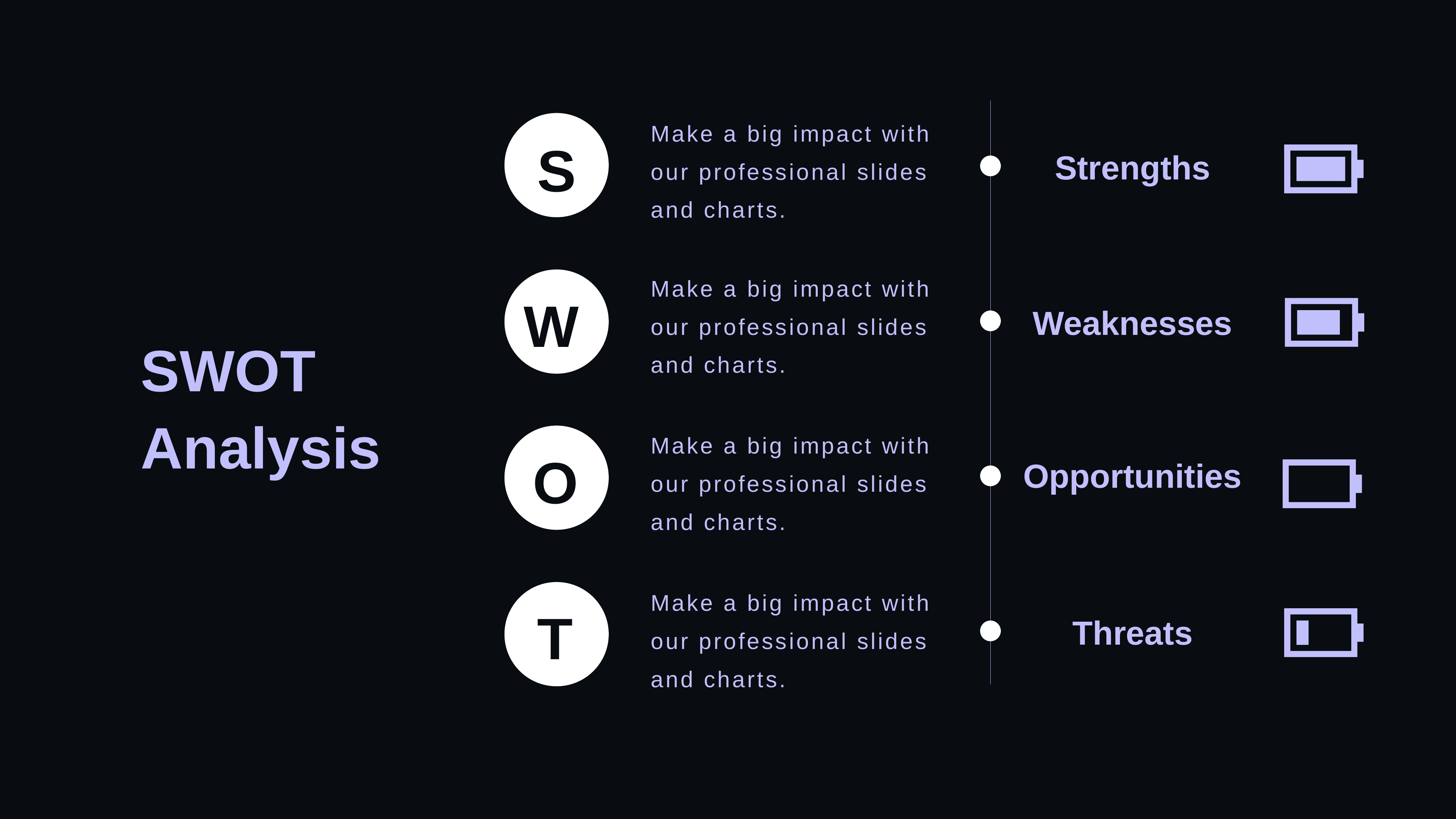

Make a big impact with our professional slides and charts.

S
Strengths

Make a big impact with our professional slides and charts.

W
Weaknesses

SWOT Analysis
Make a big impact with our professional slides and charts.

O
Opportunities

Make a big impact with our professional slides and charts.

T
Threats